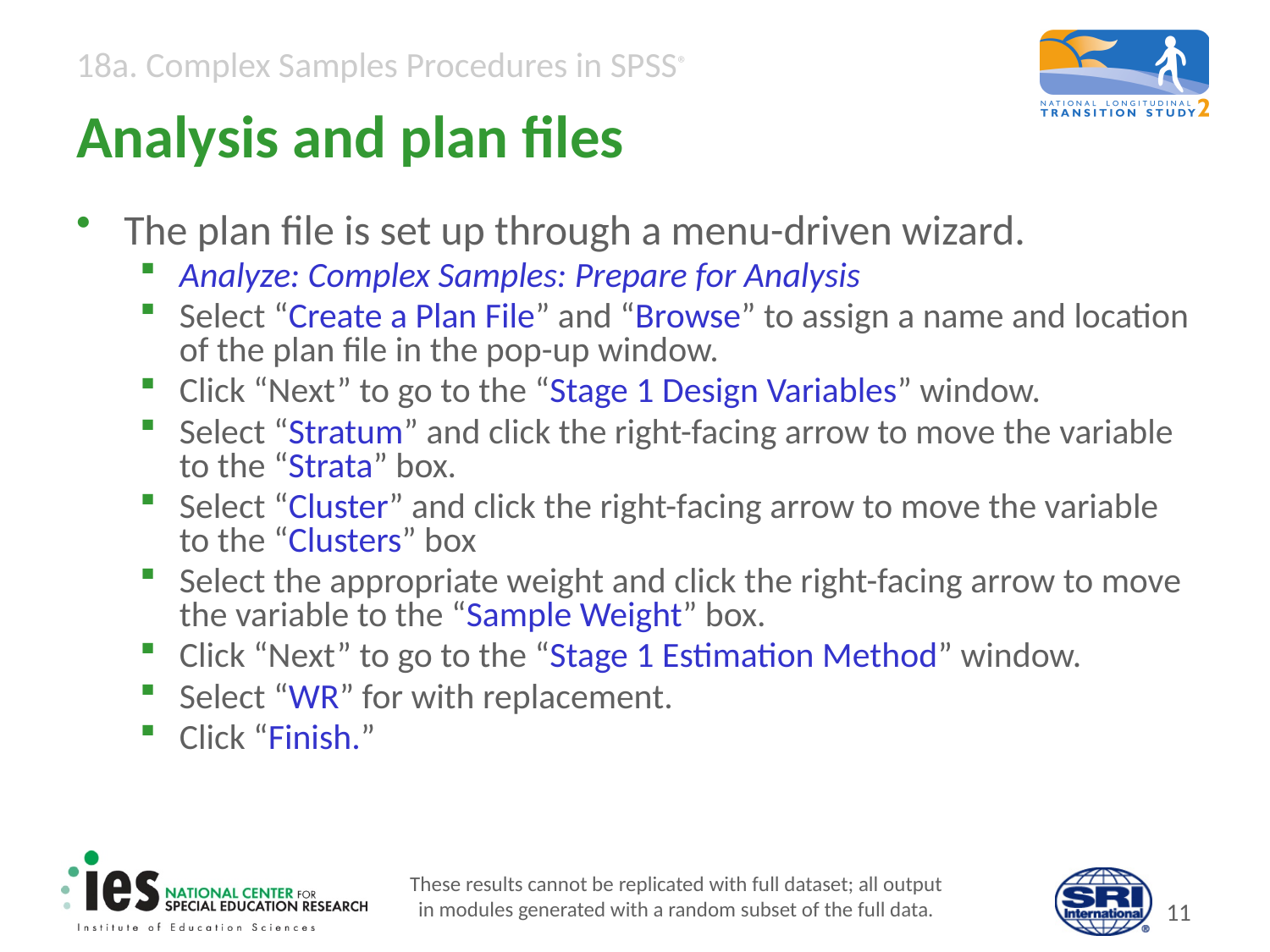

# Analysis and plan files
The plan file is set up through a menu-driven wizard.
Analyze: Complex Samples: Prepare for Analysis
Select “Create a Plan File” and “Browse” to assign a name and location of the plan file in the pop-up window.
Click “Next” to go to the “Stage 1 Design Variables” window.
Select “Stratum” and click the right-facing arrow to move the variable to the “Strata” box.
Select “Cluster” and click the right-facing arrow to move the variable to the “Clusters” box
Select the appropriate weight and click the right-facing arrow to move the variable to the “Sample Weight” box.
Click “Next” to go to the “Stage 1 Estimation Method” window.
Select “WR” for with replacement.
Click “Finish.”

These results cannot be replicated with full dataset; all output
in modules generated with a random subset of the full data.
11